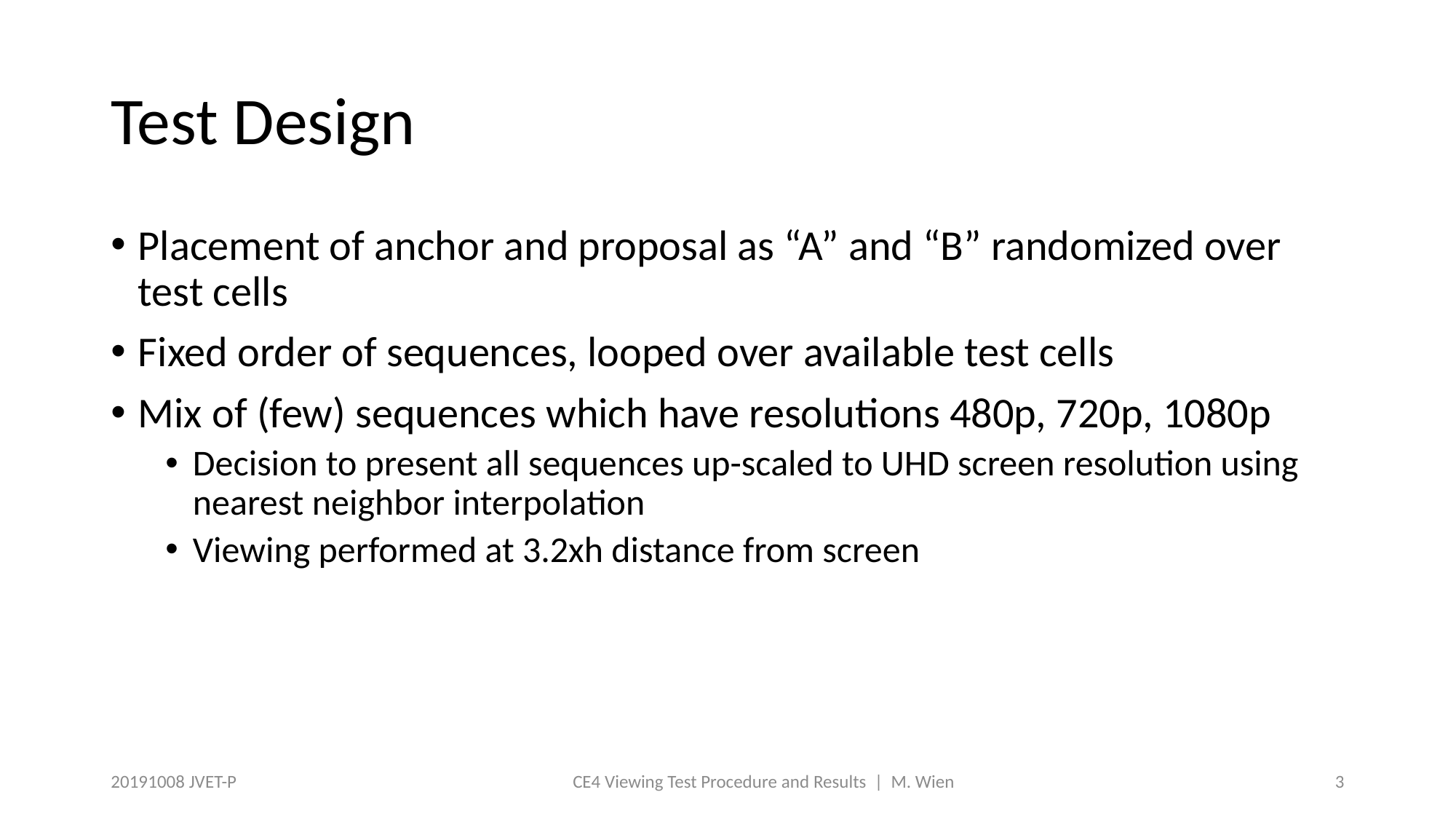

# Test Design
Placement of anchor and proposal as “A” and “B” randomized over test cells
Fixed order of sequences, looped over available test cells
Mix of (few) sequences which have resolutions 480p, 720p, 1080p
Decision to present all sequences up-scaled to UHD screen resolution using nearest neighbor interpolation
Viewing performed at 3.2xh distance from screen

20191008 JVET-P
CE4 Viewing Test Procedure and Results  |  M. Wien
3